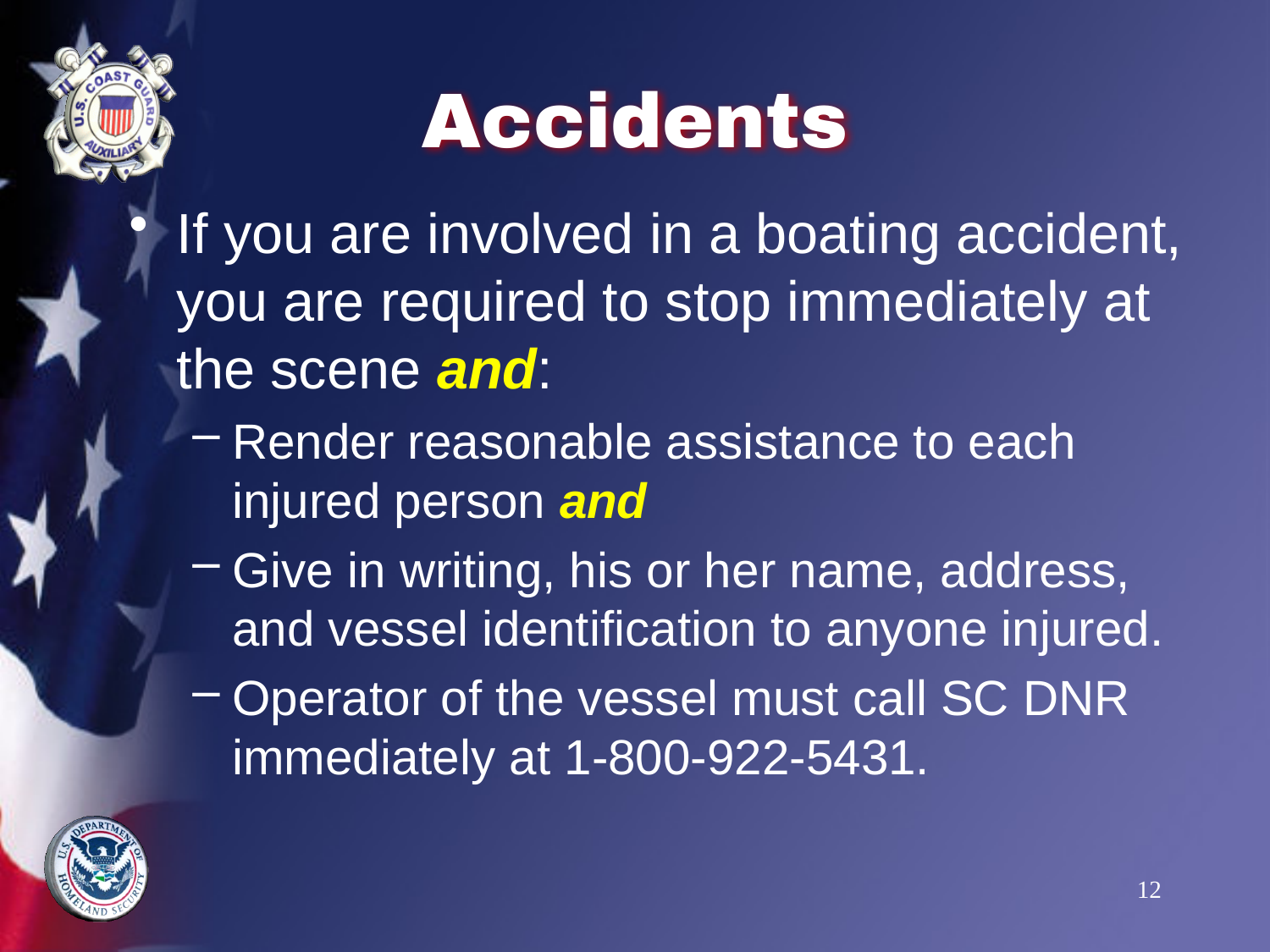

# Accidents
If you are involved in a boating accident, you are required to stop immediately at the scene and:
Render reasonable assistance to each injured person and
Give in writing, his or her name, address, and vessel identification to anyone injured.
Operator of the vessel must call SC DNR immediately at 1-800-922-5431.
12